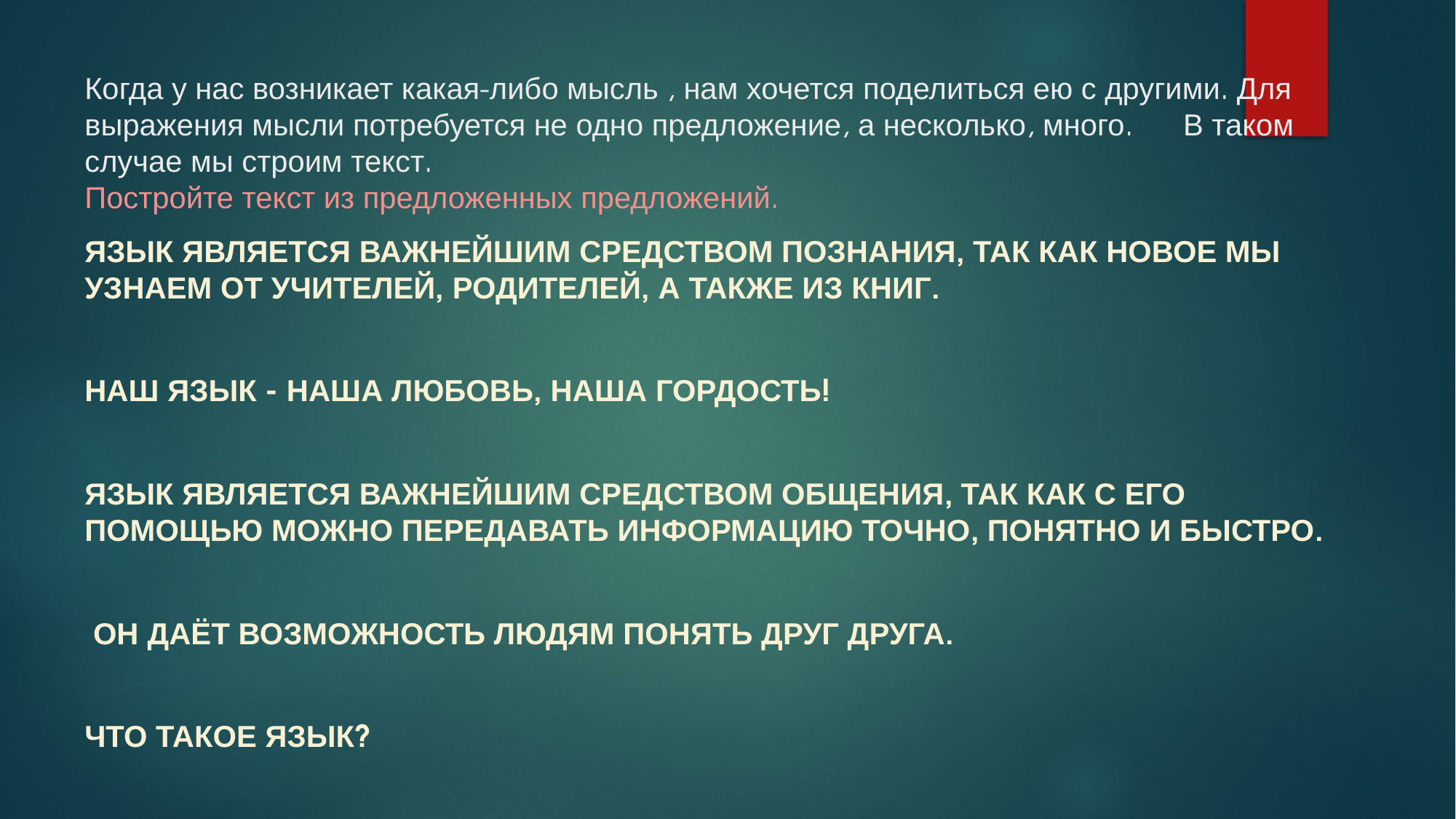

# Когда у нас возникает какая-либо мысль , нам хочется поделиться ею с другими. Для выражения мысли потребуется не одно предложение, а несколько, много.      В таком случае мы строим текст. Постройте текст из предложенных предложений.
Язык является важнейшим средством познания, так как новое мы узнаем от учителей, родителей, а также из книг.

Наш язык - наша любовь, наша гордость!

Язык является важнейшим средством общения, так как с его помощью можно передавать информацию точно, понятно и быстро.

 Он даёт возможность людям понять друг друга.

Что такое язык?